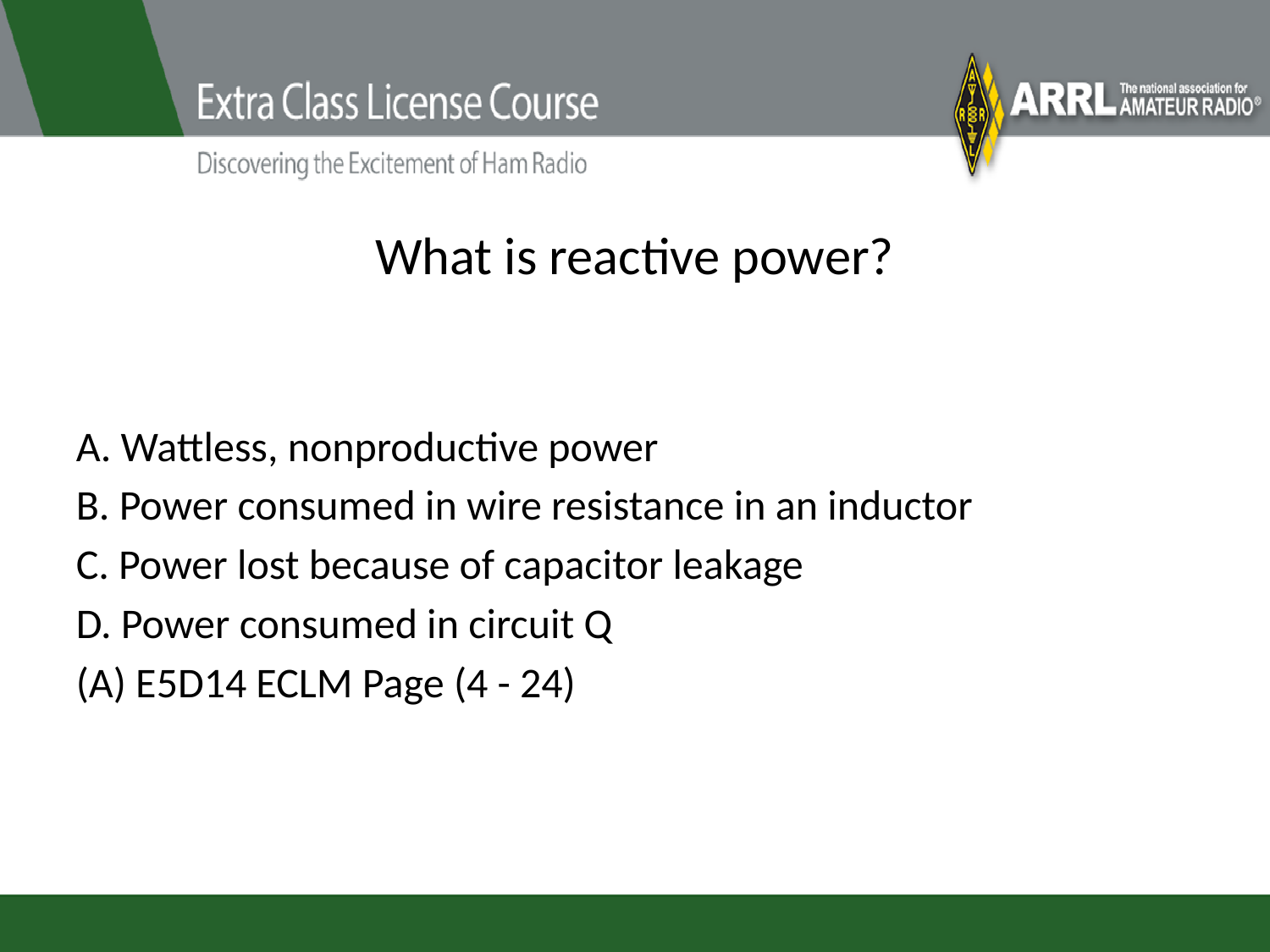

# What is reactive power?
A. Wattless, nonproductive power
B. Power consumed in wire resistance in an inductor
C. Power lost because of capacitor leakage
D. Power consumed in circuit Q
(A) E5D14 ECLM Page (4 - 24)